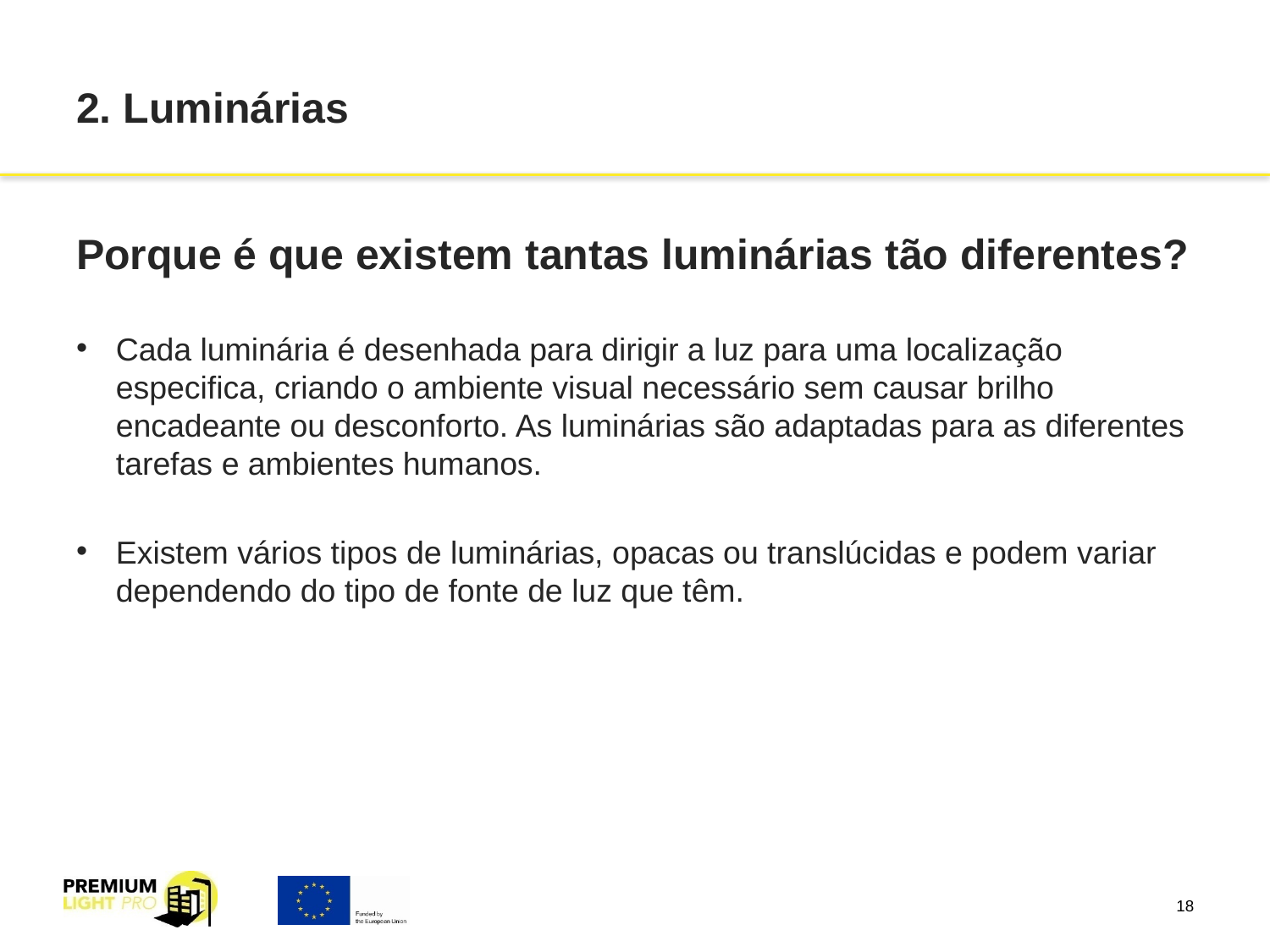

# 2. Luminárias
Porque é que existem tantas luminárias tão diferentes?

Cada luminária é desenhada para dirigir a luz para uma localização especifica, criando o ambiente visual necessário sem causar brilho encadeante ou desconforto. As luminárias são adaptadas para as diferentes tarefas e ambientes humanos.

Existem vários tipos de luminárias, opacas ou translúcidas e podem variar dependendo do tipo de fonte de luz que têm.